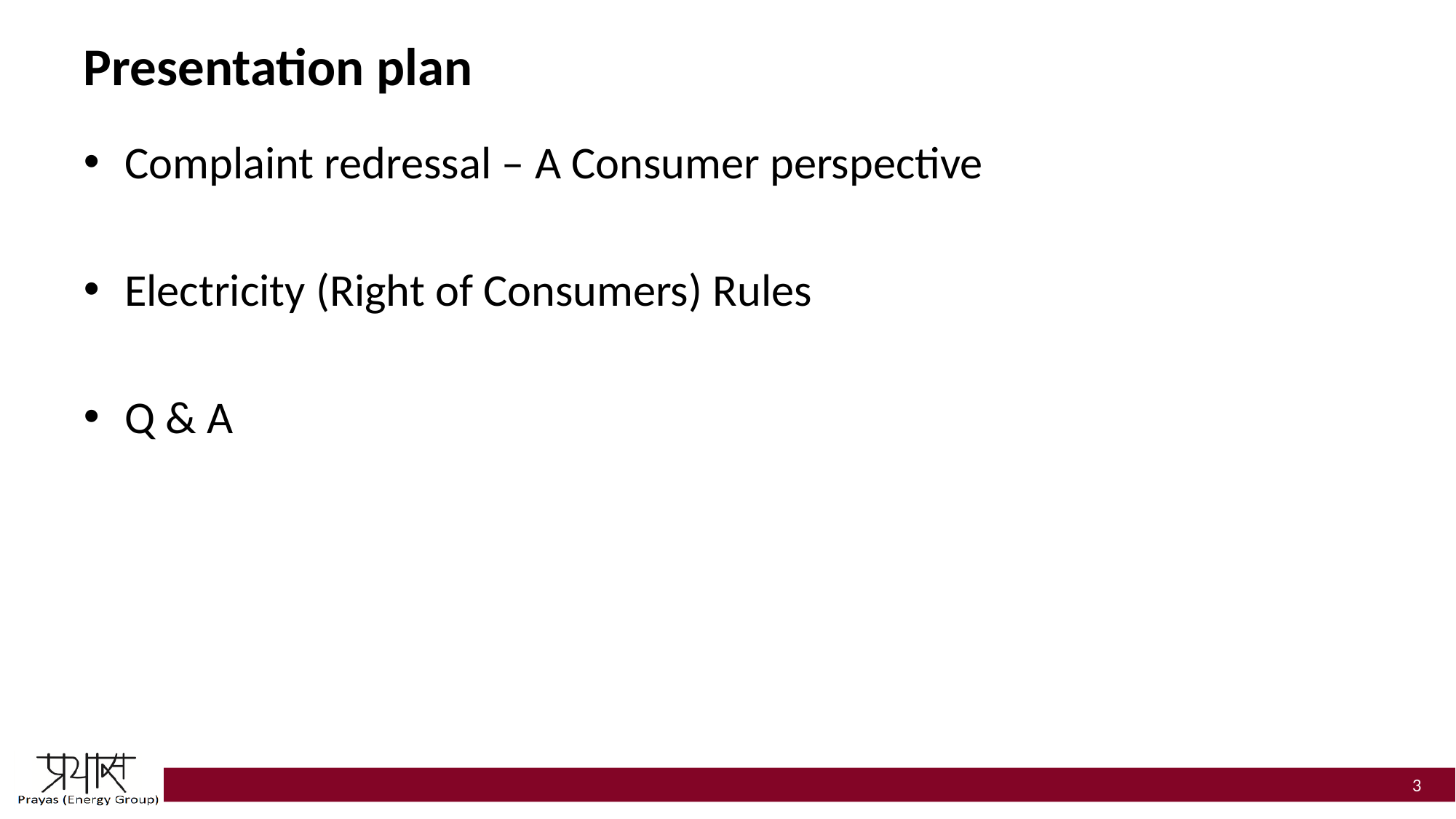

# Presentation plan
Complaint redressal – A Consumer perspective

Electricity (Right of Consumers) Rules

Q & A
3